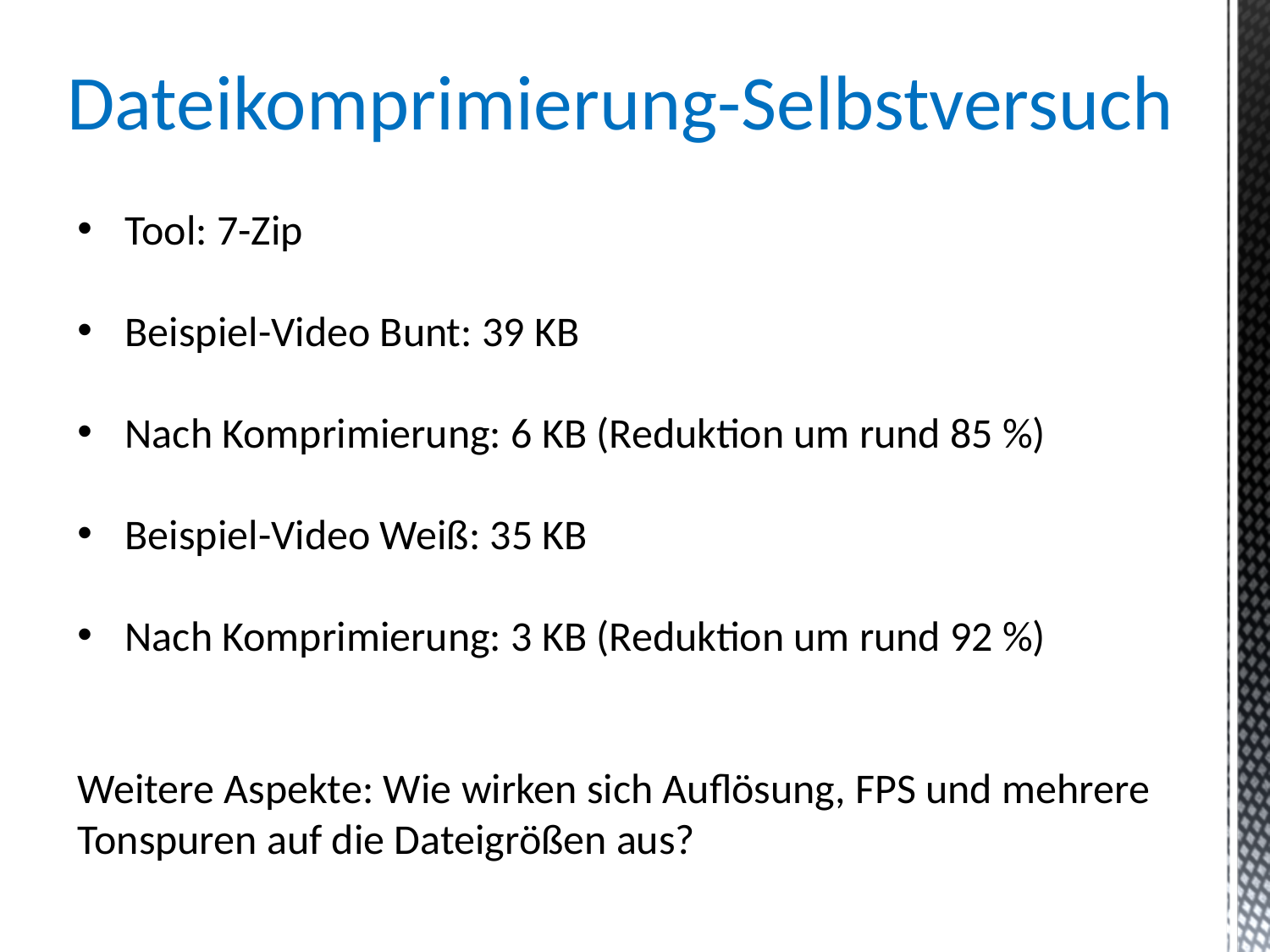

Dateikomprimierung-Selbstversuch
Tool: 7-Zip

Beispiel-Video Bunt: 39 KB

Nach Komprimierung: 6 KB (Reduktion um rund 85 %)

Beispiel-Video Weiß: 35 KB

Nach Komprimierung: 3 KB (Reduktion um rund 92 %)

Weitere Aspekte: Wie wirken sich Auflösung, FPS und mehrere Tonspuren auf die Dateigrößen aus?